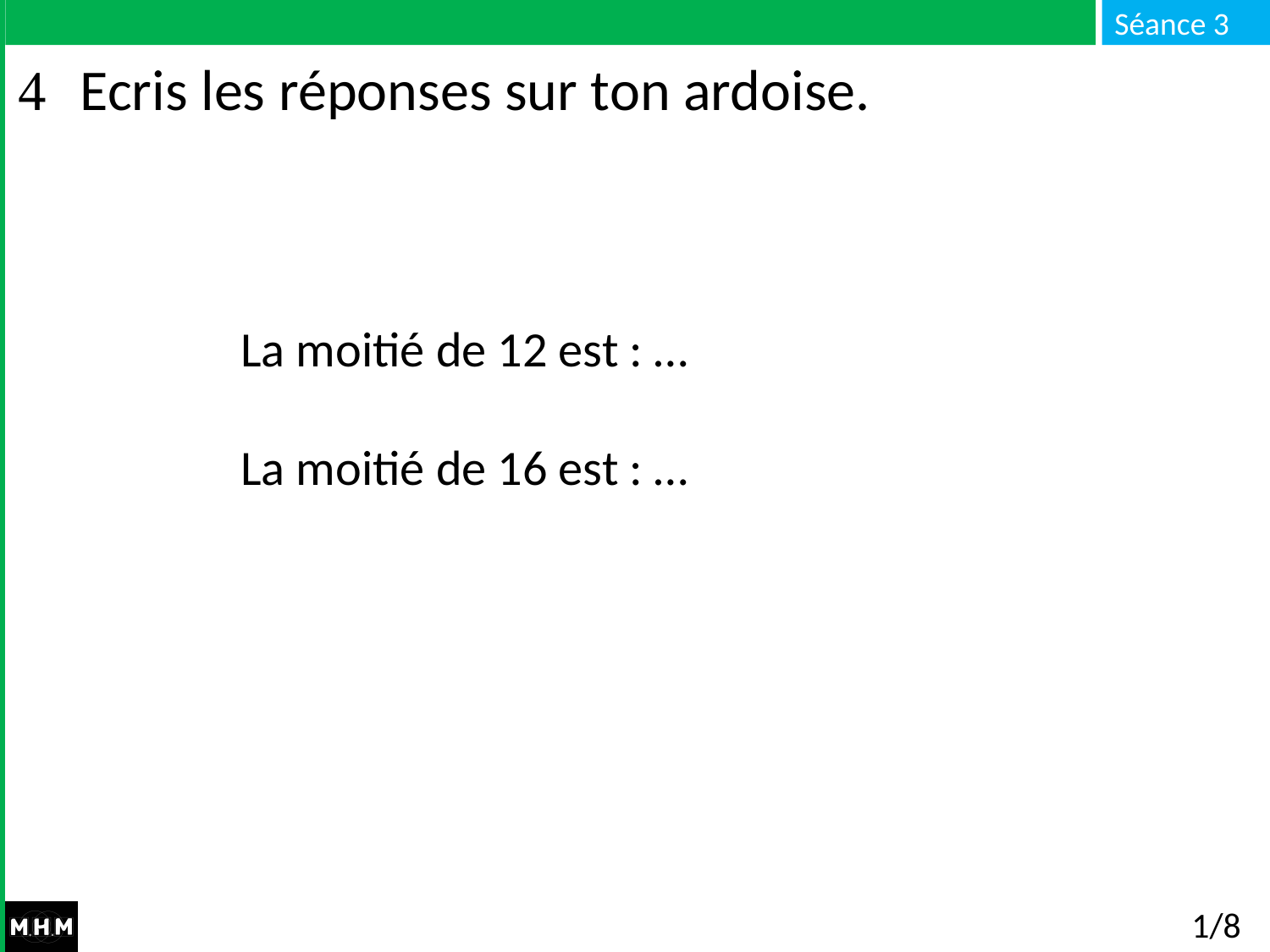

# Ecris les réponses sur ton ardoise.
La moitié de 12 est : …
La moitié de 16 est : …

1/8